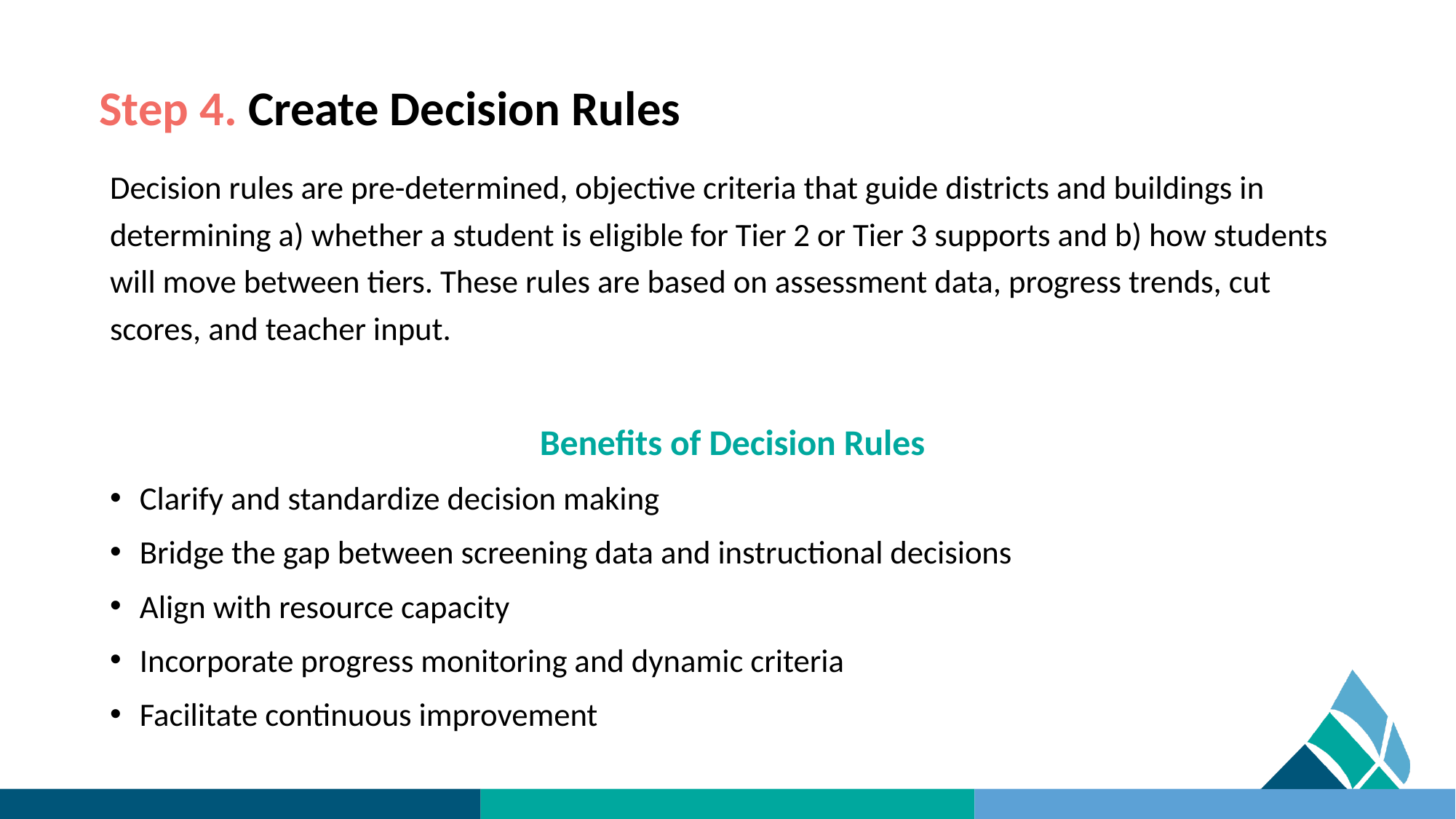

Step 4. Create Decision Rules
Decision rules are pre-determined, objective criteria that guide districts and buildings in determining a) whether a student is eligible for Tier 2 or Tier 3 supports and b) how students will move between tiers. These rules are based on assessment data, progress trends, cut scores, and teacher input.

Benefits of Decision Rules
Clarify and standardize decision making
Bridge the gap between screening data and instructional decisions
Align with resource capacity
Incorporate progress monitoring and dynamic criteria
Facilitate continuous improvement